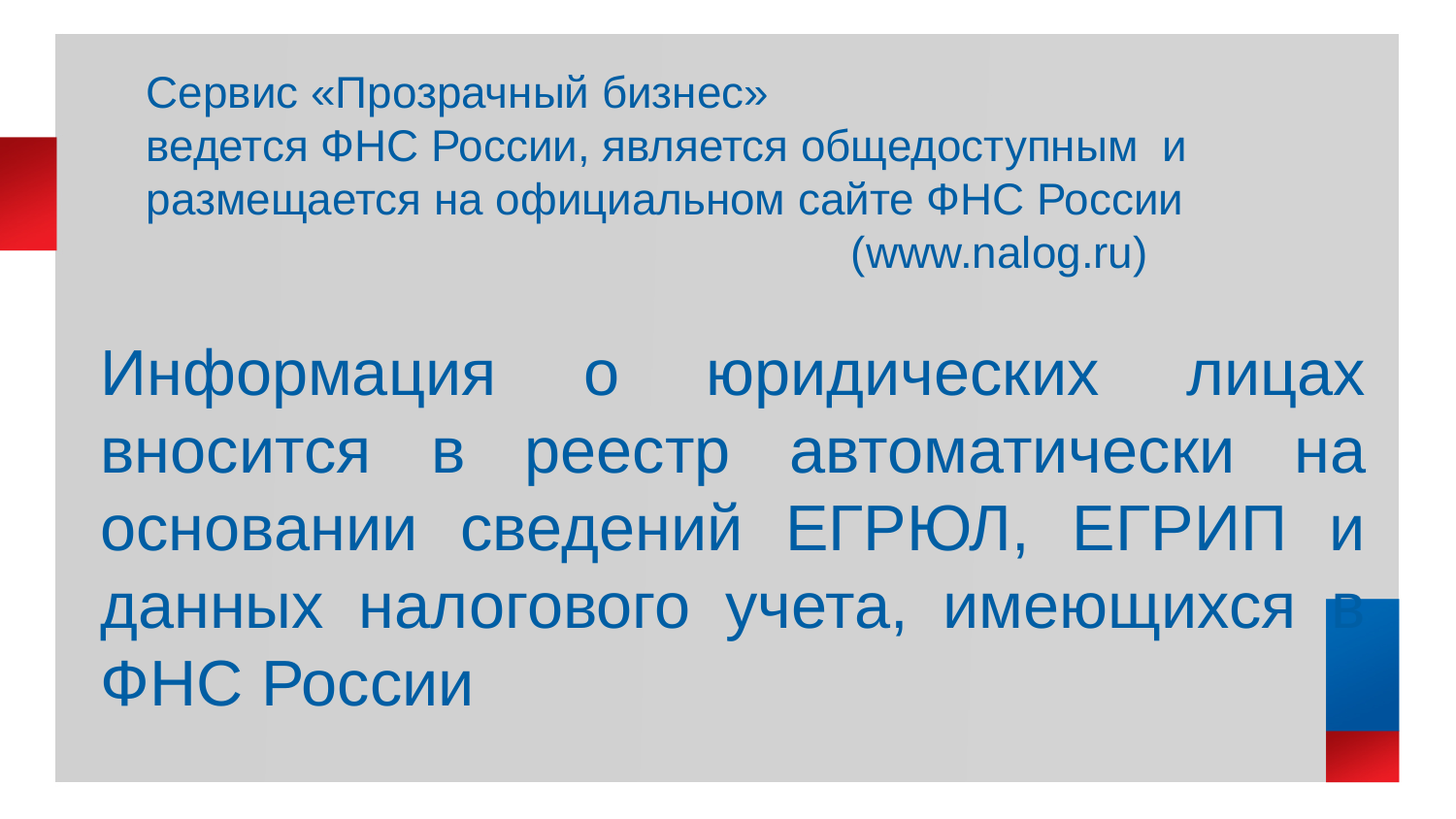

# Сервис «Прозрачный бизнес» ведется ФНС России, является общедоступным  и размещается на официальном сайте ФНС России (www.nalog.ru)
Информация о юридических лицах вносится в реестр автоматически на основании сведений ЕГРЮЛ, ЕГРИП и данных налогового учета, имеющихся в ФНС России